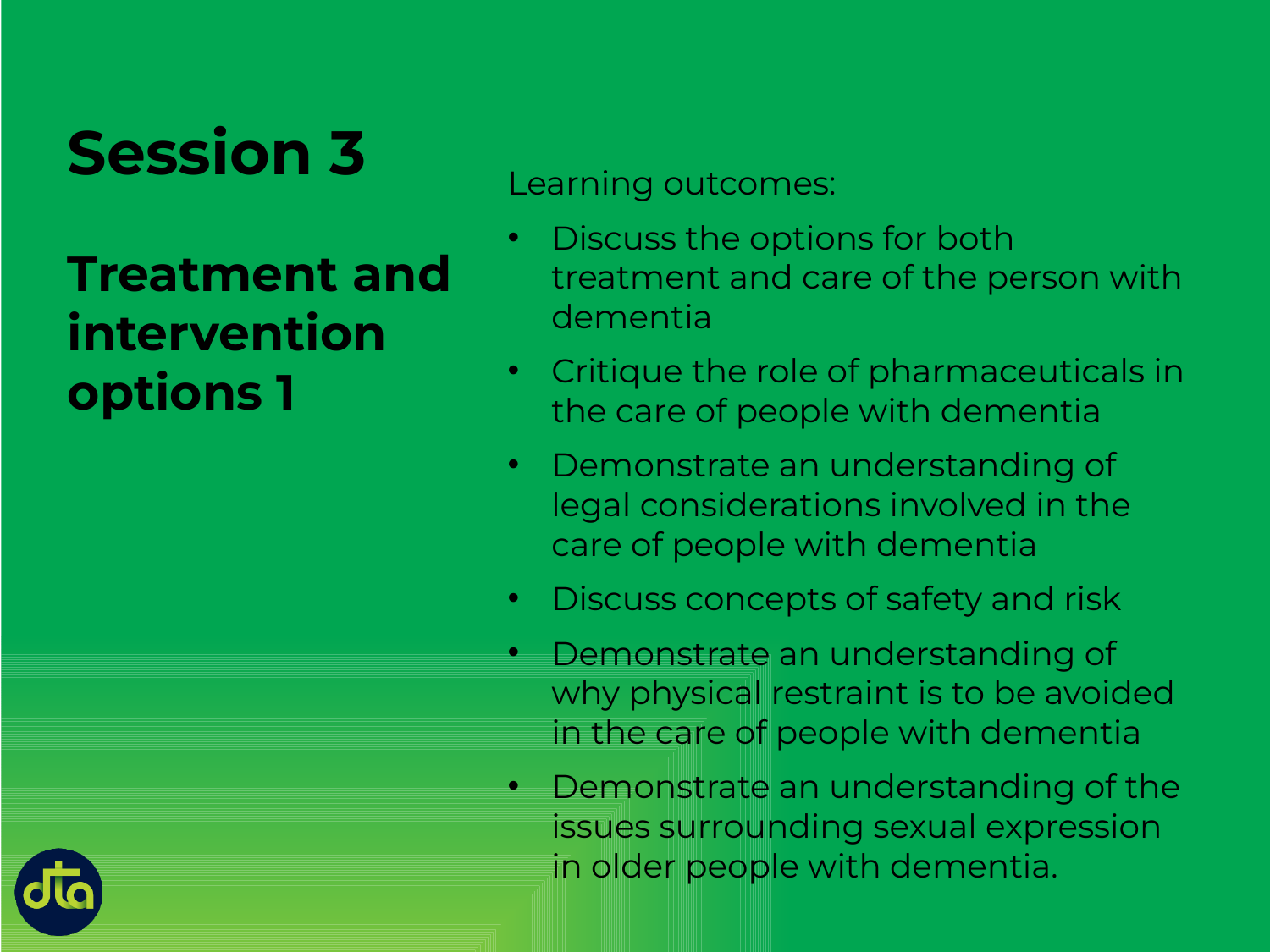

Session 3
Learning outcomes:
Discuss the options for both treatment and care of the person with dementia
Critique the role of pharmaceuticals in the care of people with dementia
Demonstrate an understanding of legal considerations involved in the care of people with dementia
Discuss concepts of safety and risk
Demonstrate an understanding of why physical restraint is to be avoided in the care of people with dementia
Demonstrate an understanding of the issues surrounding sexual expression in older people with dementia.
Treatment and intervention options 1